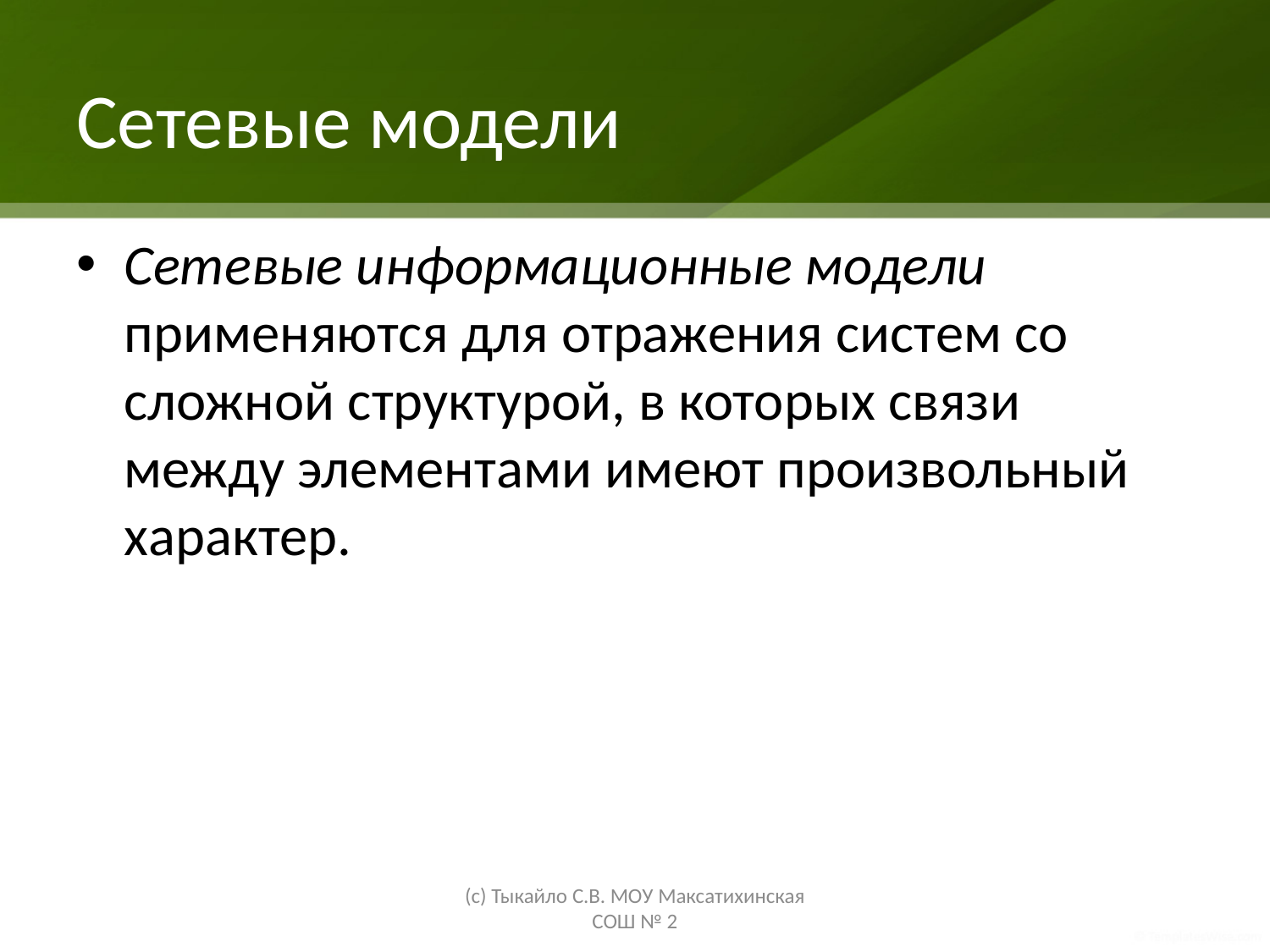

# Сетевые модели
Сетевые информационные модели применяются для отражения систем со сложной структурой, в которых связи между элементами имеют произвольный характер.
(с) Тыкайло С.В. МОУ Максатихинская СОШ № 2